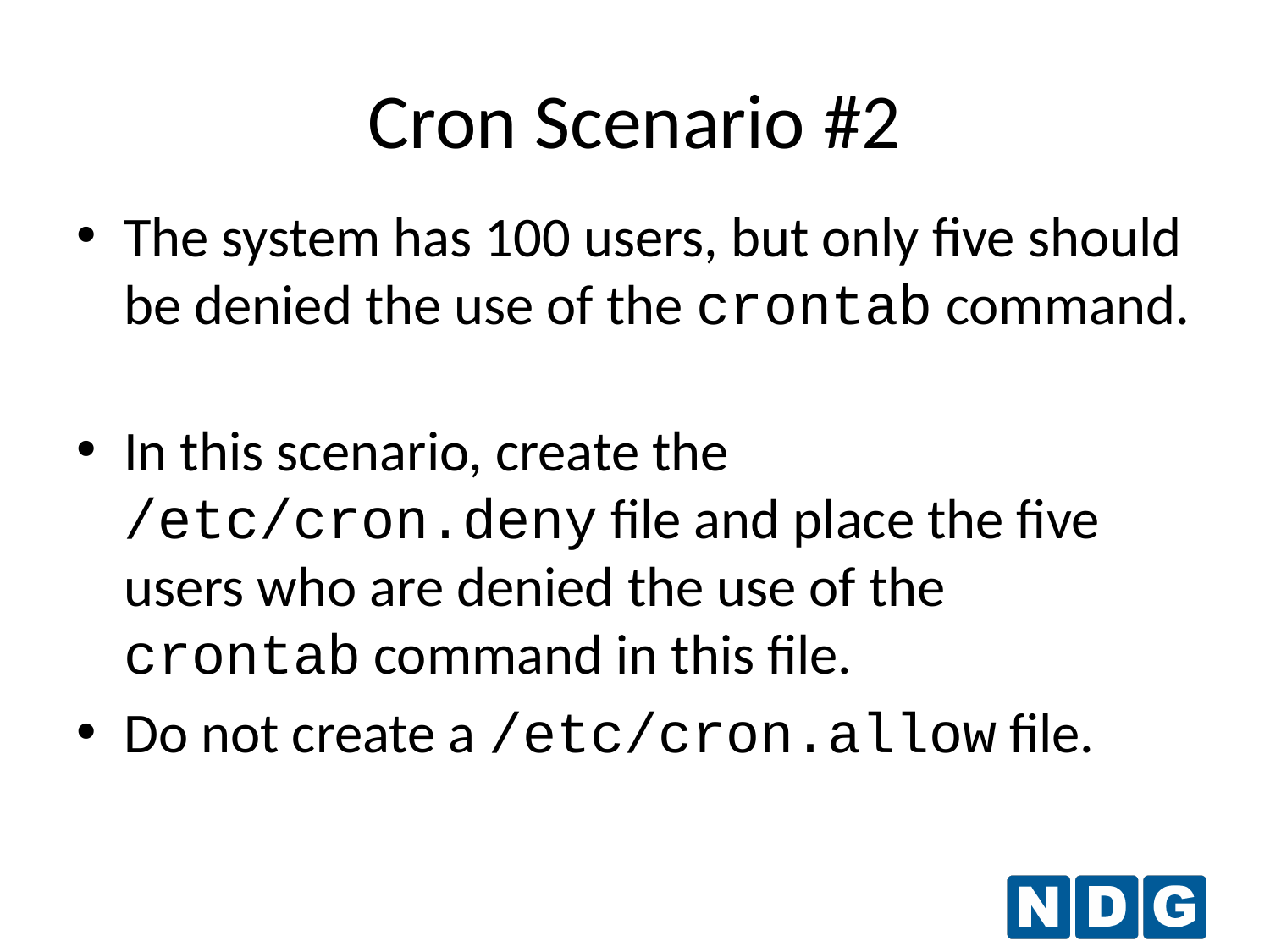

Cron Scenario #2
The system has 100 users, but only five should be denied the use of the crontab command.
In this scenario, create the /etc/cron.deny file and place the five users who are denied the use of the crontab command in this file.
Do not create a /etc/cron.allow file.